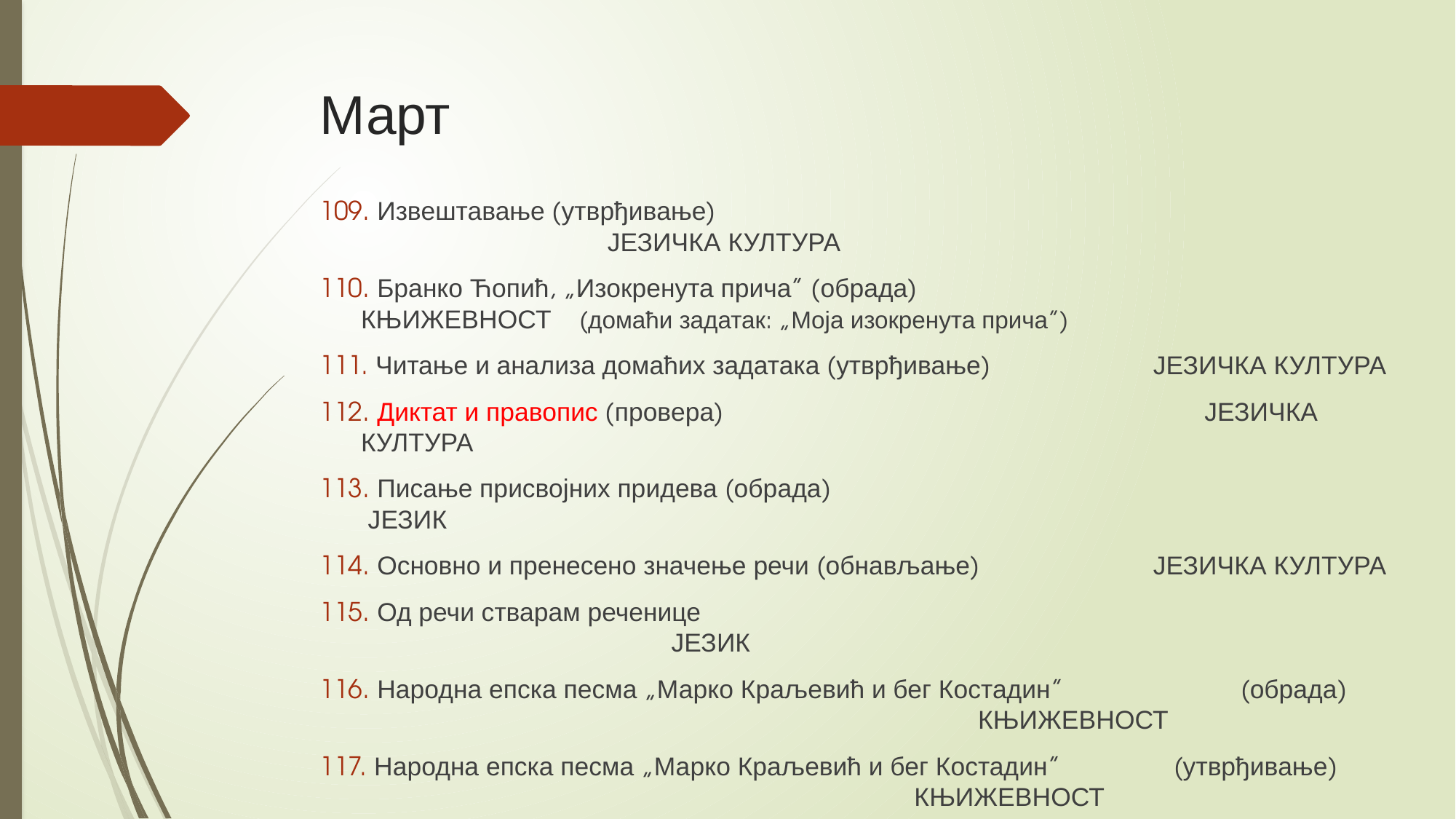

# Март
 Извештавање (утврђивање) 								    ЈЕЗИЧКА КУЛТУРА
 Бранко Ћопић, „Изокренута прича” (обрада) 				       КЊИЖЕВНОСТ 	(домаћи задатак: „Моја изокренута прича”)
 Читање и анализа домаћих задатака (утврђивање) 		    ЈЕЗИЧКА КУЛТУРА
 Диктат и правопис (провера)		                                          ЈЕЗИЧКА КУЛТУРА
 Писање присвојних придева (обрада) 					             ЈЕЗИК
 Основно и пренесено значење речи (обнављање) 		    ЈЕЗИЧКА КУЛТУРА
 Од речи стварам реченице 								             ЈЕЗИК
 Народна епска песма „Марко Краљевић и бег Костадин”                         (обрада)                                                                                                  КЊИЖЕВНОСТ
 Народна епска песма „Марко Краљевић и бег Костадин”                (утврђивање)                                                                                           КЊИЖЕВНОСТ
 Градивни придеви (обрада) 									     ЈЕЗИК
 Мирослав Антић, „Шта је највеће” (обрада) 				       КЊИЖЕВНОСТ